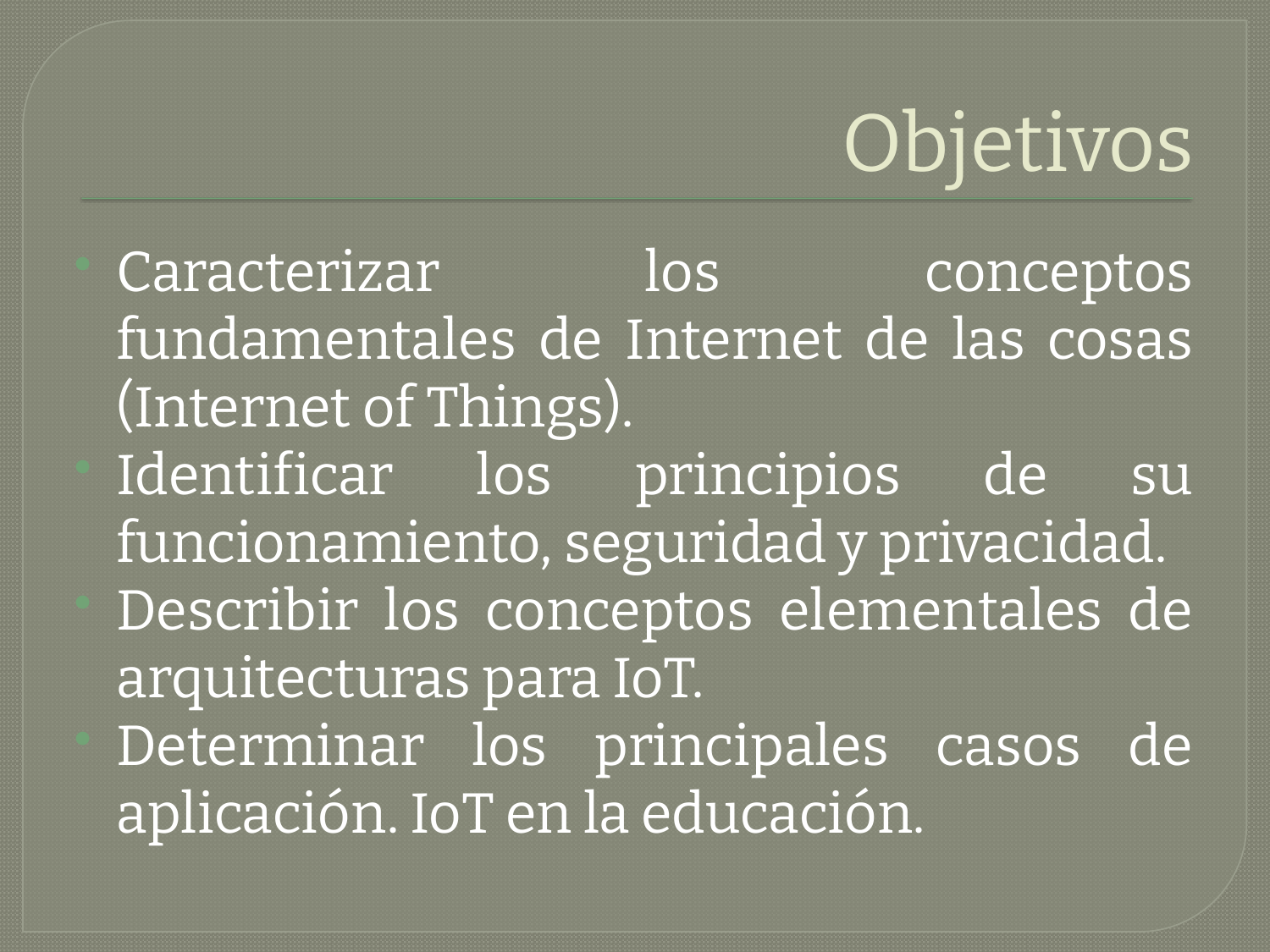

# Objetivos
Caracterizar los conceptos fundamentales de Internet de las cosas (Internet of Things).
Identificar los principios de su funcionamiento, seguridad y privacidad.
Describir los conceptos elementales de arquitecturas para IoT.
Determinar los principales casos de aplicación. IoT en la educación.